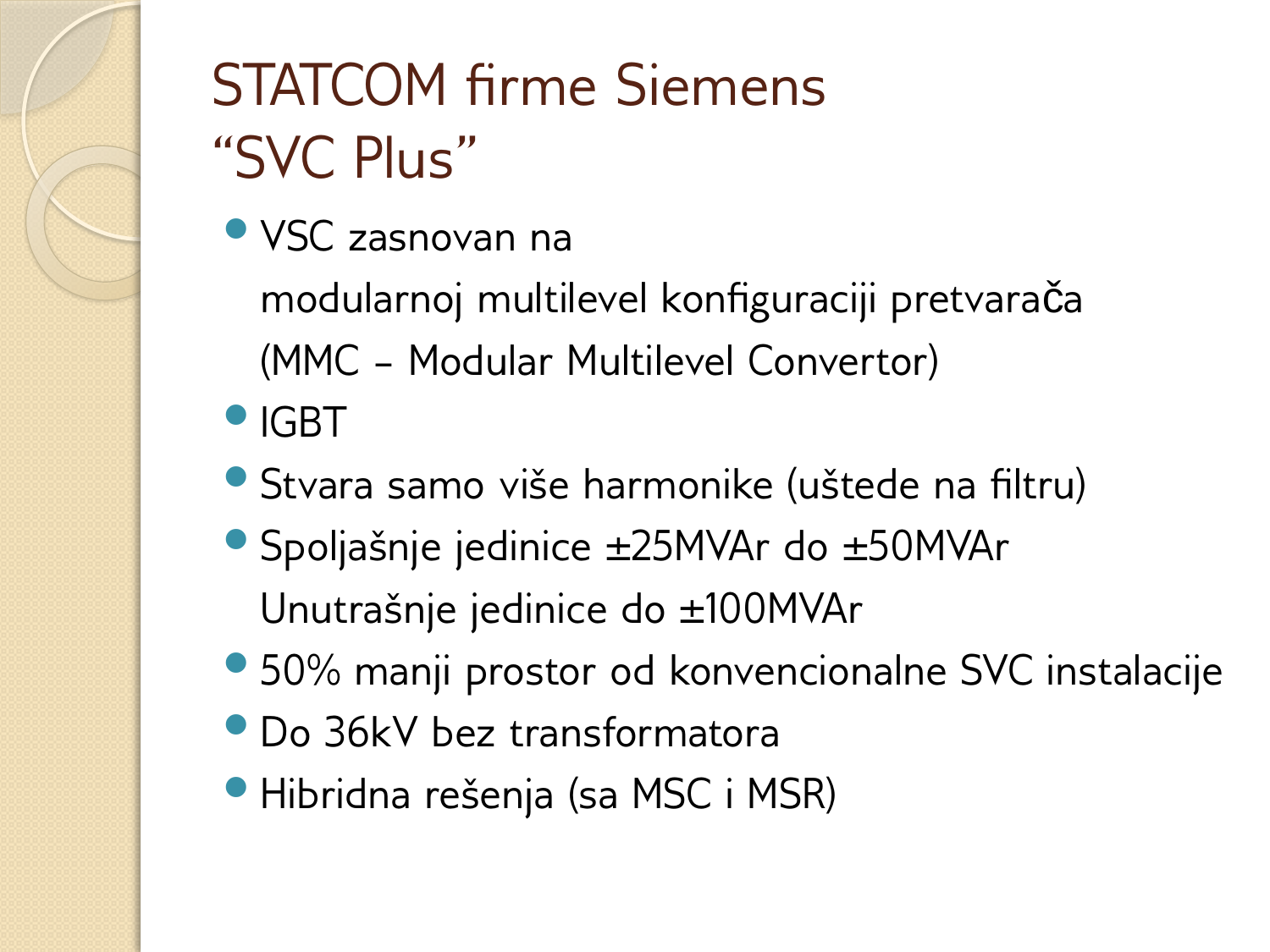

# STATCOM firme Siemens “SVC Plus”
VSC zasnovan na
	modularnoj multilevel konfiguraciji pretvarača
	(MMC – Modular Multilevel Convertor)
IGBT
Stvara samo više harmonike (uštede na filtru)
Spoljašnje jedinice ±25MVAr do ±50MVAr
	Unutrašnje jedinice do ±100MVAr
50% manji prostor od konvencionalne SVC instalacije
Do 36kV bez transformatora
Hibridna rešenja (sa MSC i MSR)